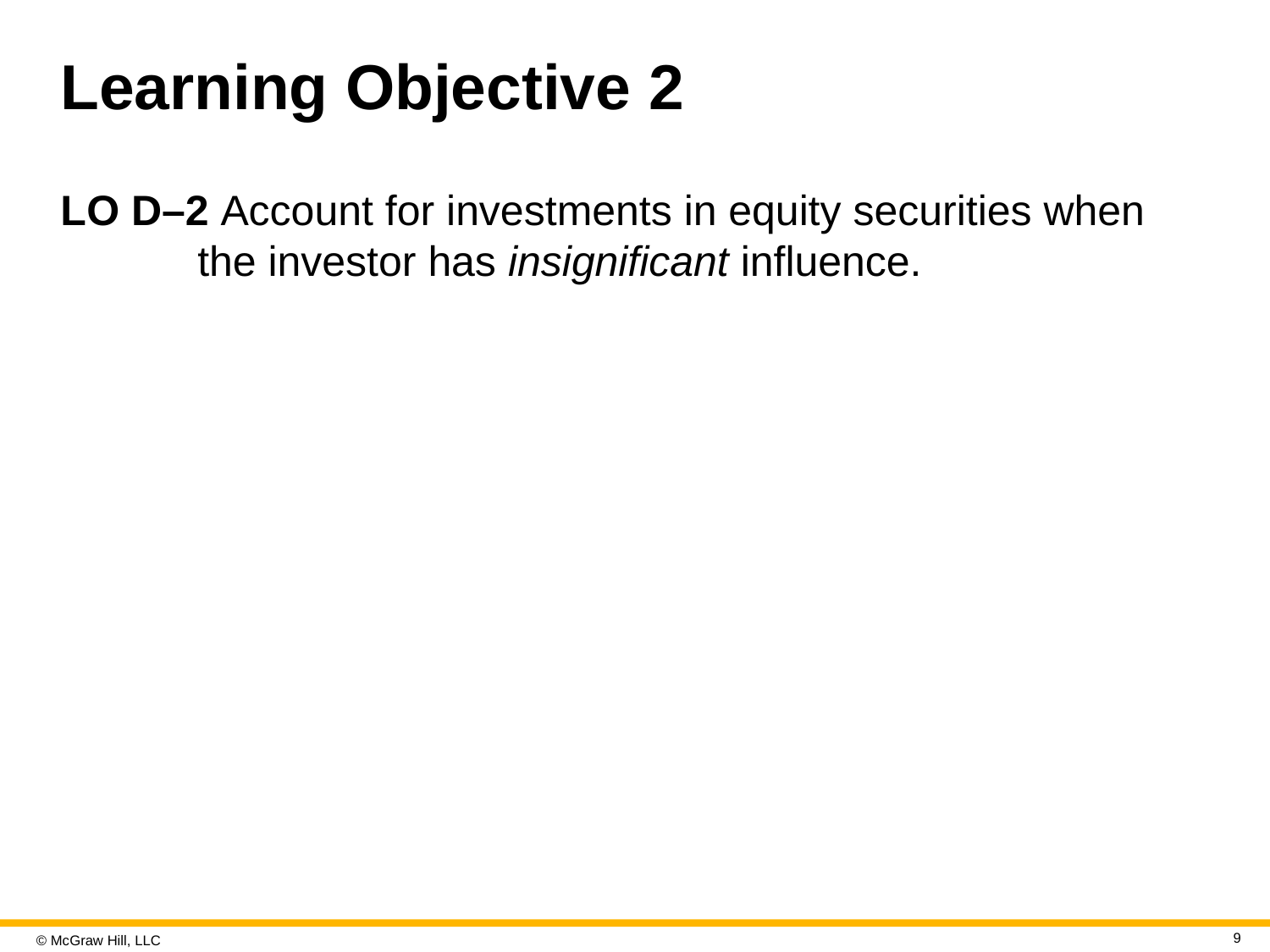

# Learning Objective 2
L O D–2 Account for investments in equity securities when the investor has insignificant influence.
9